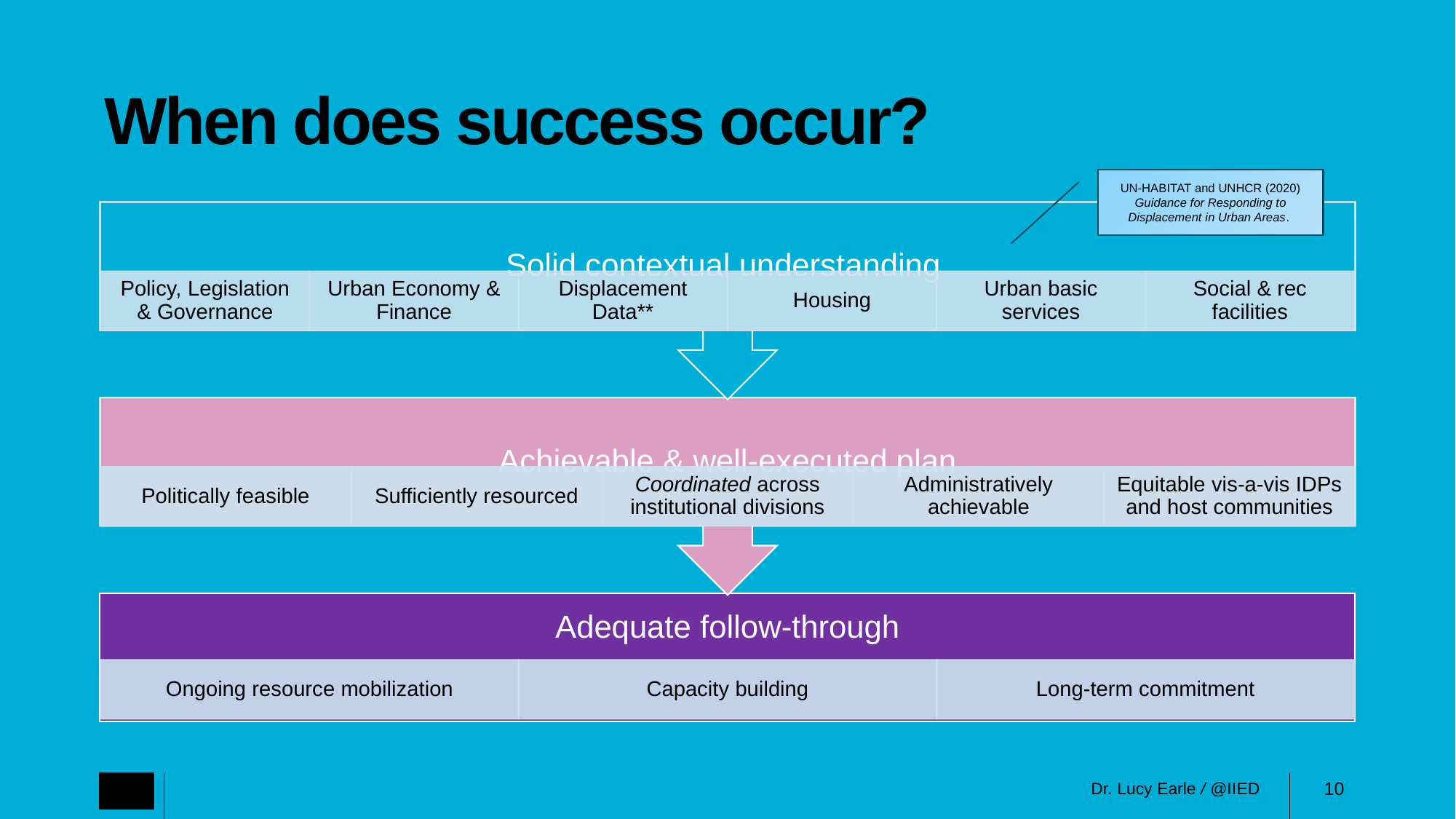

# When does success occur?
UN-HABITAT and UNHCR (2020) Guidance for Responding to Displacement in Urban Areas.
Adequate follow-through
Ongoing resource mobilization
Capacity building
Long-term commitment
Achievable & well-executed plan
Politically feasible
Sufficiently resourced
Coordinated across institutional divisions
Administratively achievable
Equitable vis-a-vis IDPs and host communities
Solid contextual understanding
Policy, Legislation & Governance
Urban Economy & Finance
Displacement Data**
Housing
Urban basic services
Social & rec facilities
10